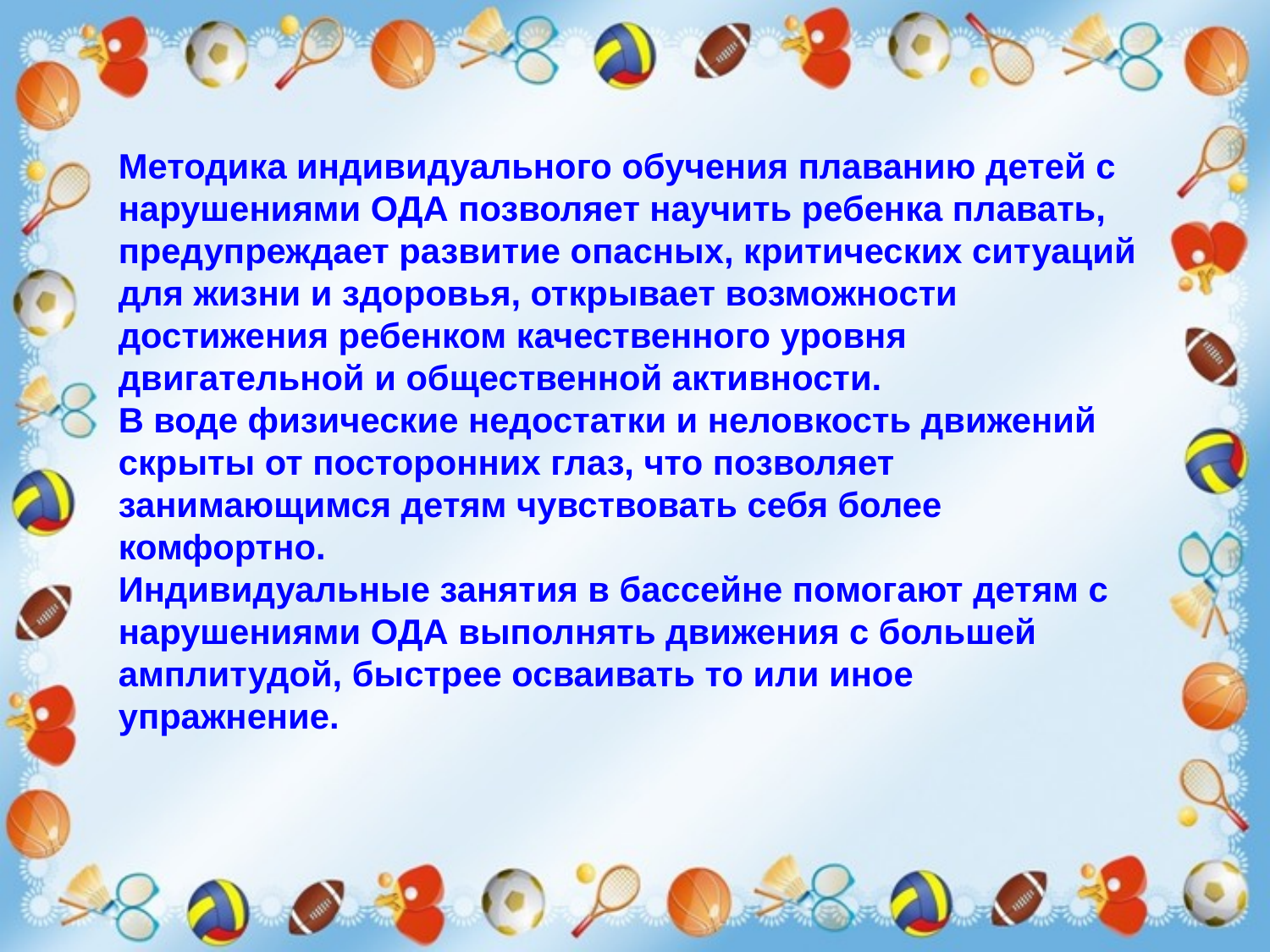

Методика индивидуального обучения плаванию детей с нарушениями ОДА позволяет научить ребенка плавать, предупреждает развитие опасных, критических ситуаций для жизни и здоровья, открывает возможности достижения ребенком качественного уровня двигательной и общественной активности.
В воде физические недостатки и неловкость движений скрыты от посторонних глаз, что позволяет занимающимся детям чувствовать себя более комфортно.
Индивидуальные занятия в бассейне помогают детям с нарушениями ОДА выполнять движения с большей амплитудой, быстрее осваивать то или иное упражнение.